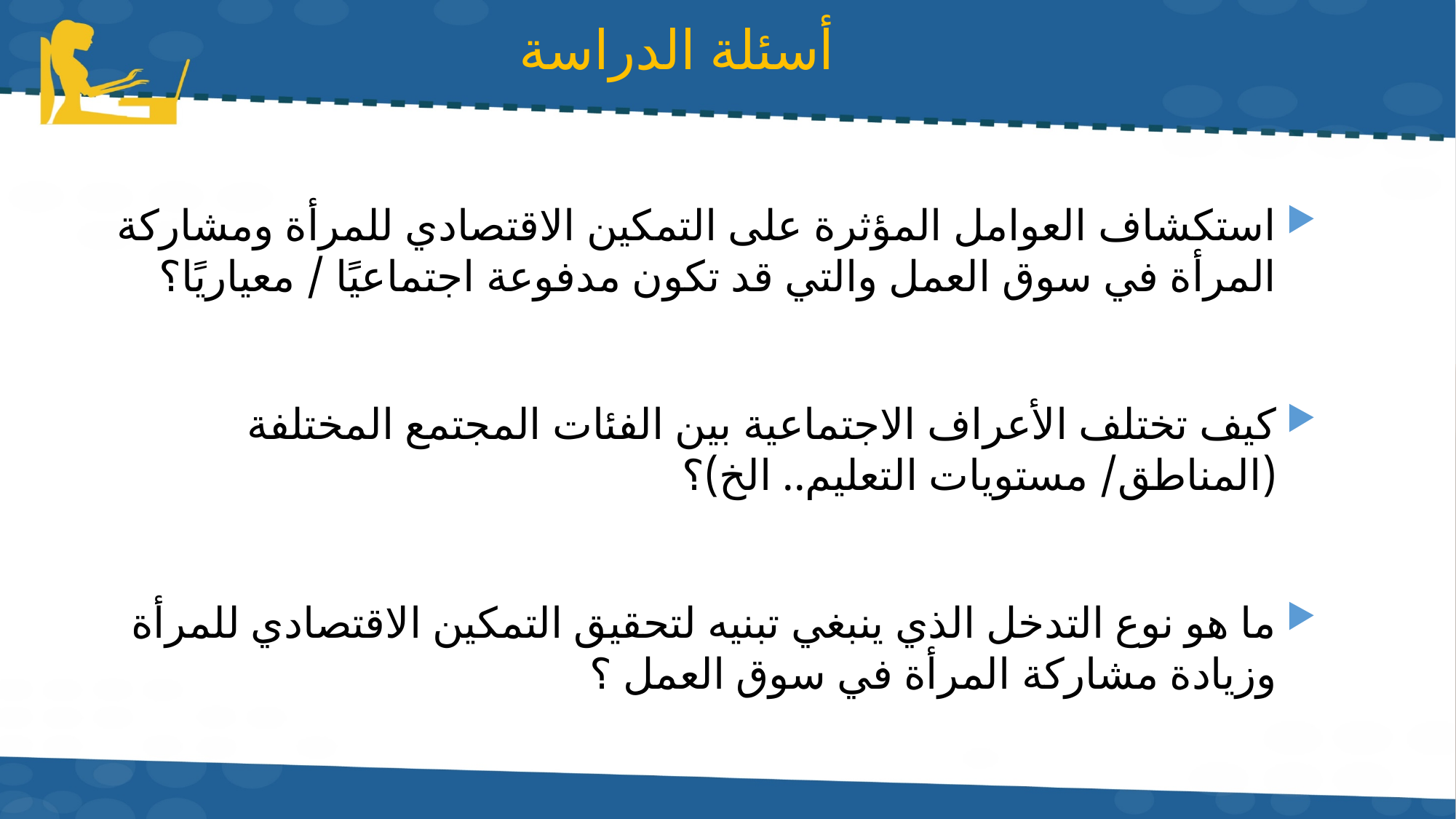

# أسئلة الدراسة
استكشاف العوامل المؤثرة على التمكين الاقتصادي للمرأة ومشاركة المرأة في سوق العمل والتي قد تكون مدفوعة اجتماعيًا / معياريًا؟

كيف تختلف الأعراف الاجتماعية بين الفئات المجتمع المختلفة (المناطق/ مستويات التعليم.. الخ)؟

ما هو نوع التدخل الذي ينبغي تبنيه لتحقيق التمكين الاقتصادي للمرأة وزيادة مشاركة المرأة في سوق العمل ؟